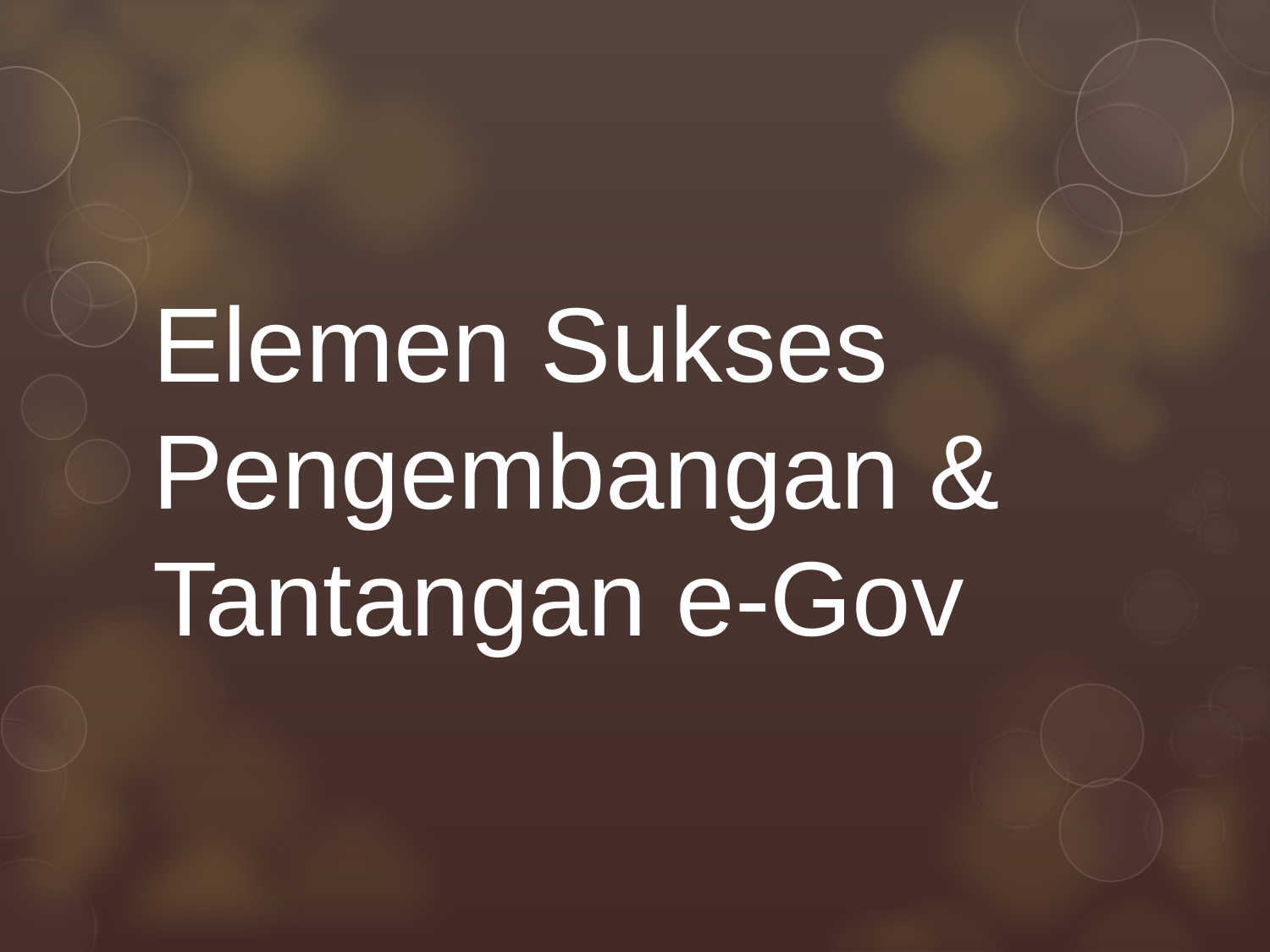

# Elemen Sukses Pengembangan & Tantangan e-Gov